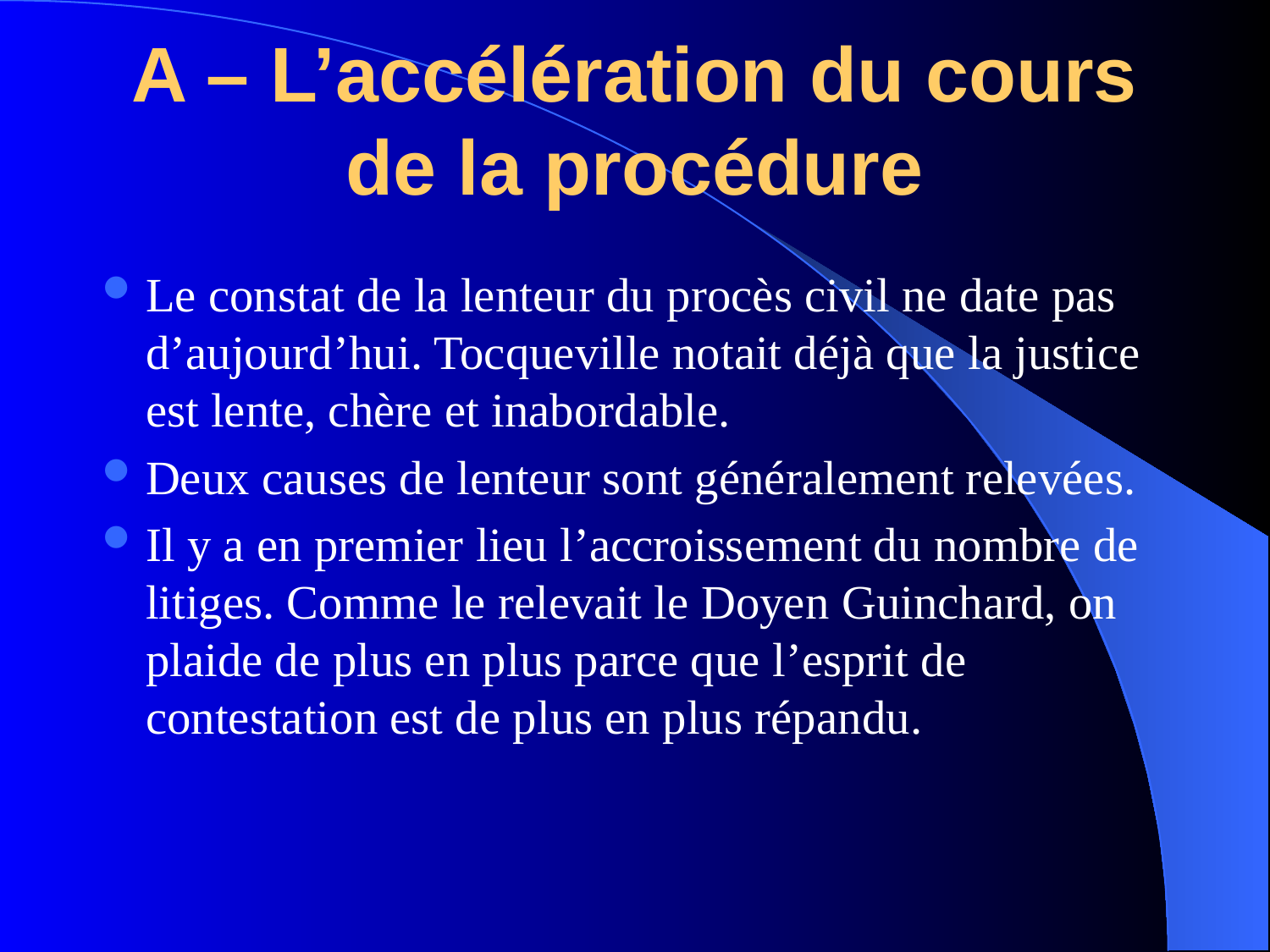

# A – L’accélération du cours de la procédure
Le constat de la lenteur du procès civil ne date pas d’aujourd’hui. Tocqueville notait déjà que la justice est lente, chère et inabordable.
Deux causes de lenteur sont généralement relevées.
Il y a en premier lieu l’accroissement du nombre de litiges. Comme le relevait le Doyen Guinchard, on plaide de plus en plus parce que l’esprit de contestation est de plus en plus répandu.